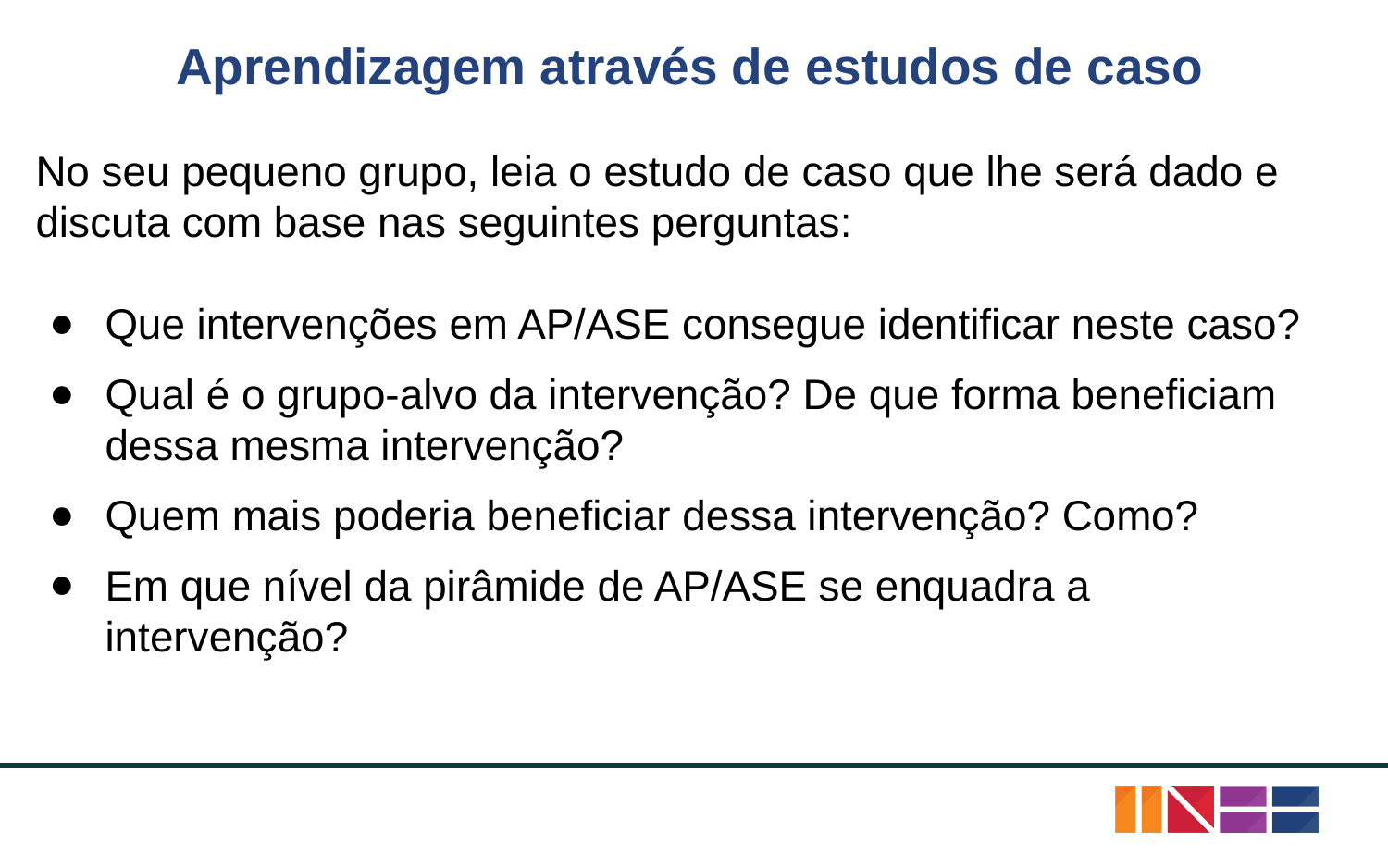

# Aprendizagem através de estudos de caso
No seu pequeno grupo, leia o estudo de caso que lhe será dado e discuta com base nas seguintes perguntas:

Que intervenções em AP/ASE consegue identificar neste caso?
Qual é o grupo-alvo da intervenção? De que forma beneficiam dessa mesma intervenção?
Quem mais poderia beneficiar dessa intervenção? Como?
Em que nível da pirâmide de AP/ASE se enquadra a intervenção?